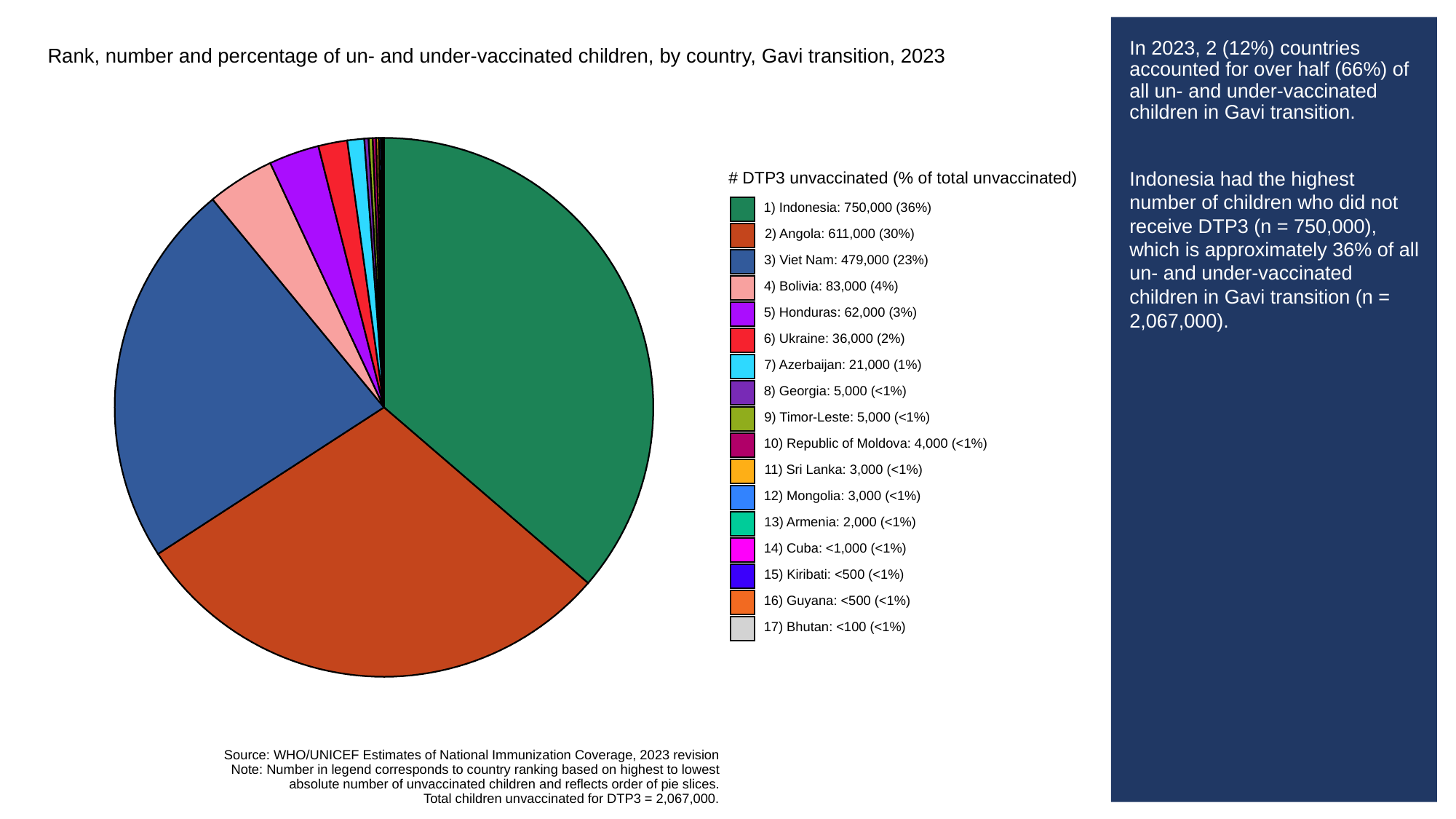

# In 2023, 2 (12%) countries accounted for over half (66%) of all un- and under-vaccinated children in Gavi transition.

Indonesia had the highest number of children who did not receive DTP3 (n = 750,000), which is approximately 36% of all un- and under-vaccinated children in Gavi transition (n = 2,067,000).

Rank, number and percentage of un- and under-vaccinated children, by country, Gavi transition, 2023

# DTP3 unvaccinated (% of total unvaccinated)

1) Indonesia: 750,000 (36%)

2) Angola: 611,000 (30%)

3) Viet Nam: 479,000 (23%)

4) Bolivia: 83,000 (4%)

5) Honduras: 62,000 (3%)

6) Ukraine: 36,000 (2%)

7) Azerbaijan: 21,000 (1%)

8) Georgia: 5,000 (<1%)

9) Timor-Leste: 5,000 (<1%)

10) Republic of Moldova: 4,000 (<1%)

11) Sri Lanka: 3,000 (<1%)

12) Mongolia: 3,000 (<1%)

13) Armenia: 2,000 (<1%)

14) Cuba: <1,000 (<1%)

15) Kiribati: <500 (<1%)

16) Guyana: <500 (<1%)

17) Bhutan: <100 (<1%)
Source: WHO/UNICEF Estimates of National Immunization Coverage, 2023 revision
Note: Number in legend corresponds to country ranking based on highest to lowest
absolute number of unvaccinated children and reflects order of pie slices.
Total children unvaccinated for DTP3 = 2,067,000.